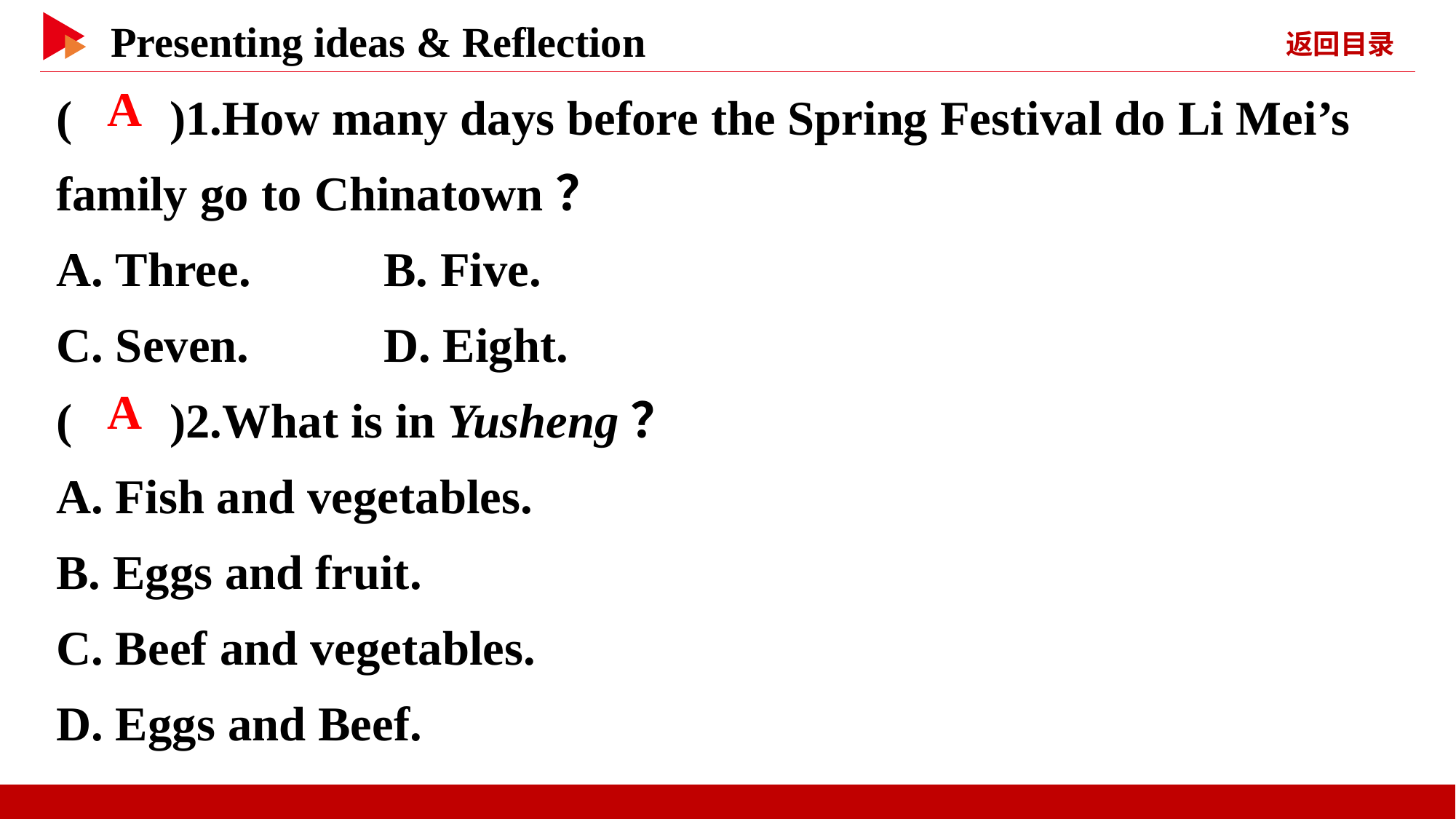

(        )1.How many days before the Spring Festival do Li Mei’s family go to Chinatown？
A. Three.          	B. Five.
C. Seven.         	D. Eight.
(        )2.What is in Yusheng？
A. Fish and vegetables.
B. Eggs and fruit.
C. Beef and vegetables.
D. Eggs and Beef.
   A
   A